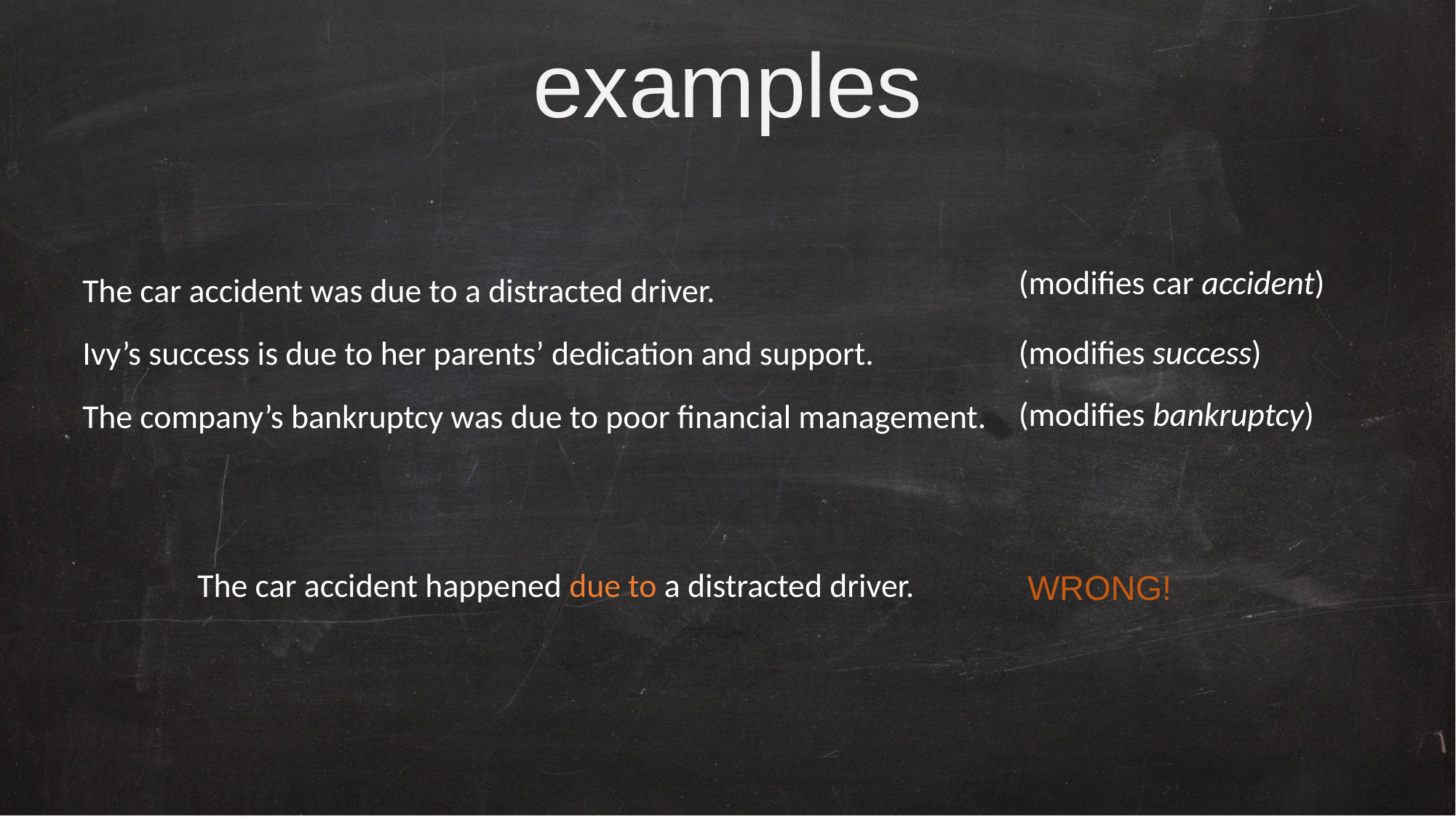

# examples
(modifies car accident)
The car accident was due to a distracted driver.
Ivy’s success is due to her parents’ dedication and support.
The company’s bankruptcy was due to poor financial management.
(modifies success)
(modifies bankruptcy)
WRONG!
The car accident happened due to a distracted driver.